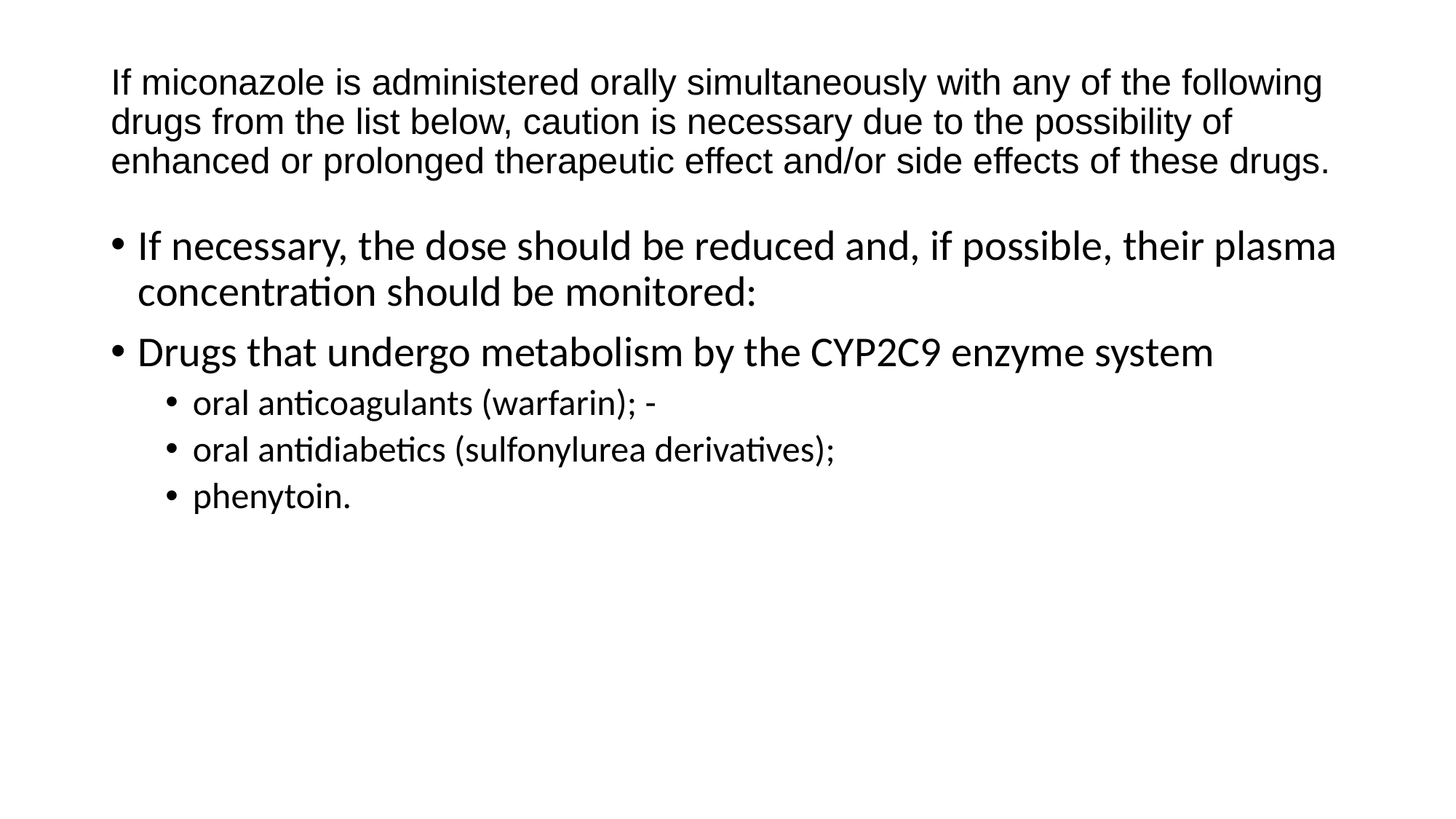

# If miconazole is administered orally simultaneously with any of the following drugs from the list below, caution is necessary due to the possibility of enhanced or prolonged therapeutic effect and/or side effects of these drugs.
If necessary, the dose should be reduced and, if possible, their plasma concentration should be monitored:
Drugs that undergo metabolism by the CYP2C9 enzyme system
oral anticoagulants (warfarin); -
oral antidiabetics (sulfonylurea derivatives);
phenytoin.